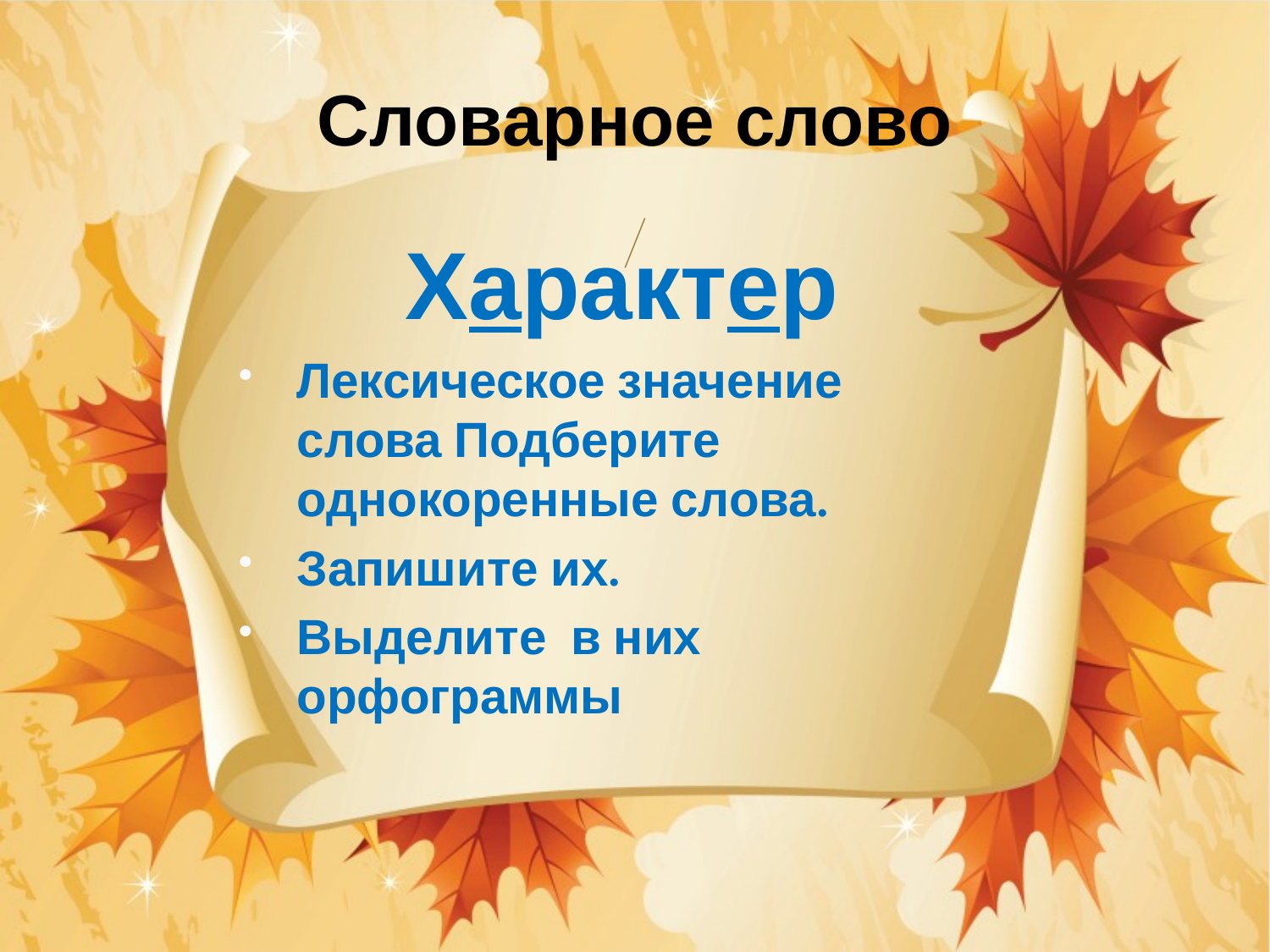

# Словарное слово
 Характер
Лексическое значение слова Подберите однокоренные слова.
Запишите их.
Выделите  в них орфограммы